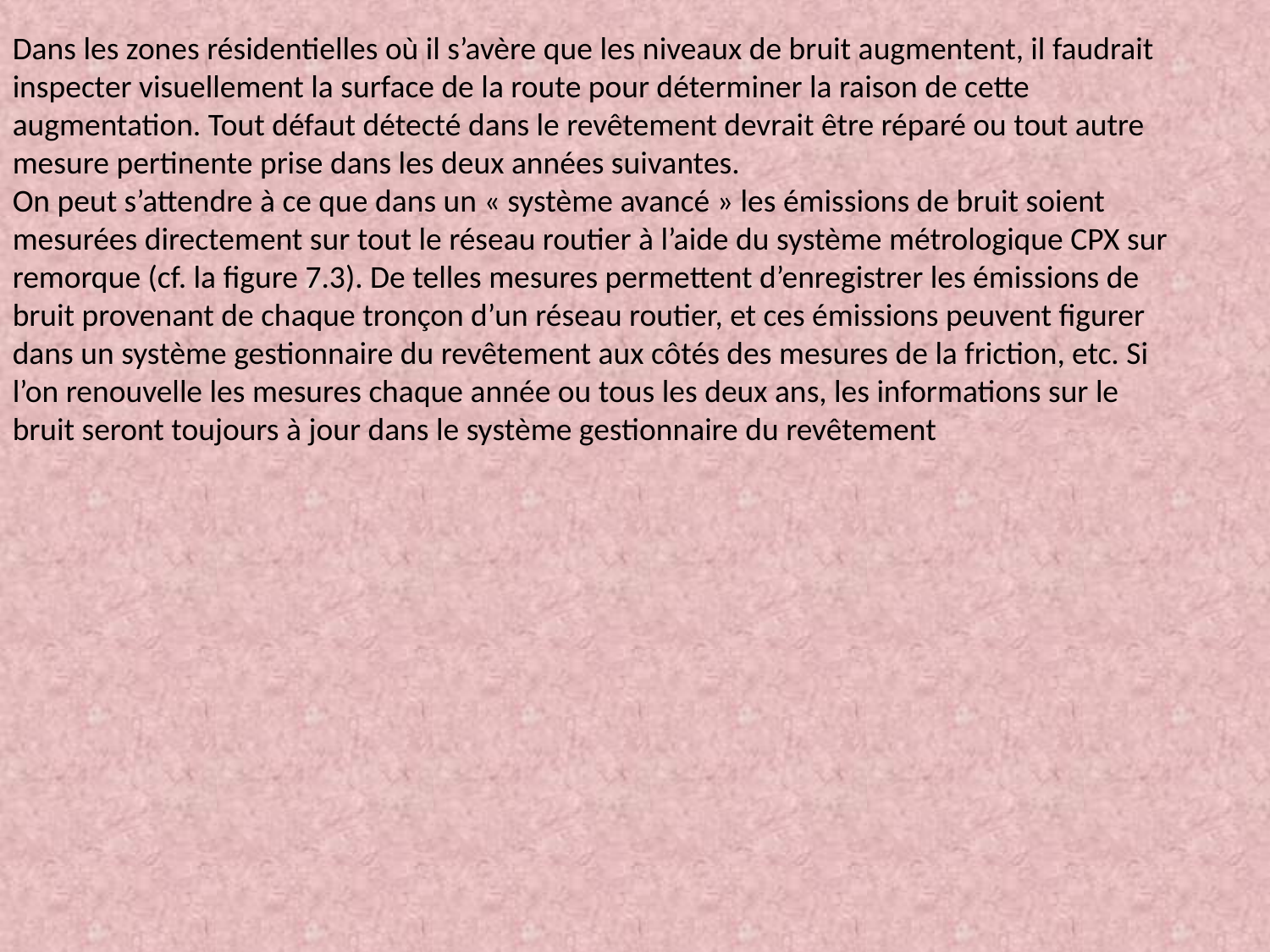

Dans les zones résidentielles où il s’avère que les niveaux de bruit augmentent, il faudrait
inspecter visuellement la surface de la route pour déterminer la raison de cette
augmentation. Tout défaut détecté dans le revêtement devrait être réparé ou tout autre
mesure pertinente prise dans les deux années suivantes.
On peut s’attendre à ce que dans un « système avancé » les émissions de bruit soient
mesurées directement sur tout le réseau routier à l’aide du système métrologique CPX sur
remorque (cf. la figure 7.3). De telles mesures permettent d’enregistrer les émissions de
bruit provenant de chaque tronçon d’un réseau routier, et ces émissions peuvent figurer
dans un système gestionnaire du revêtement aux côtés des mesures de la friction, etc. Si
l’on renouvelle les mesures chaque année ou tous les deux ans, les informations sur le bruit seront toujours à jour dans le système gestionnaire du revêtement